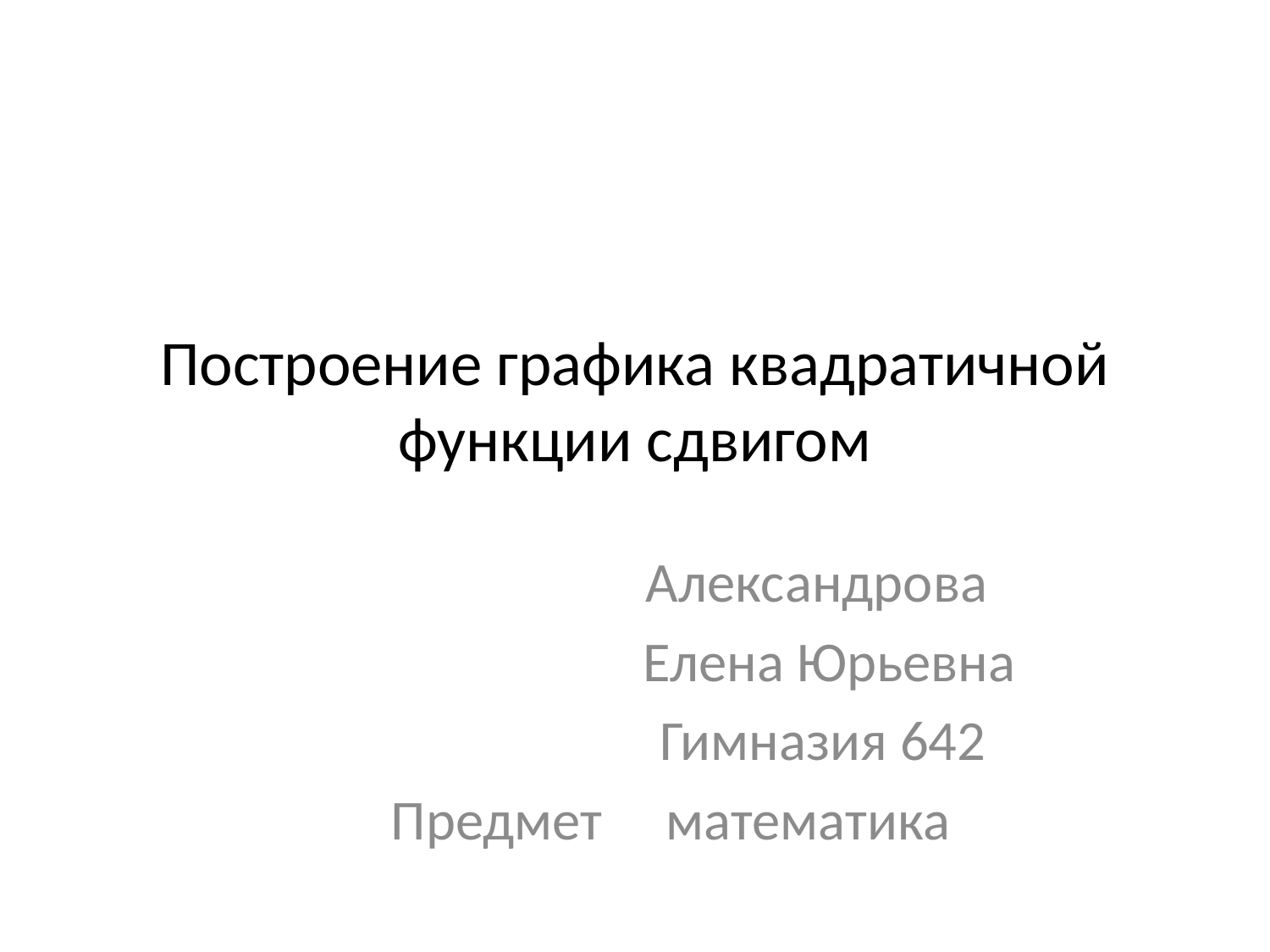

# Построение графика квадратичной функции сдвигом
                       Александрова
                         Елена Юрьевна
                        Гимназия 642
Предмет     математика